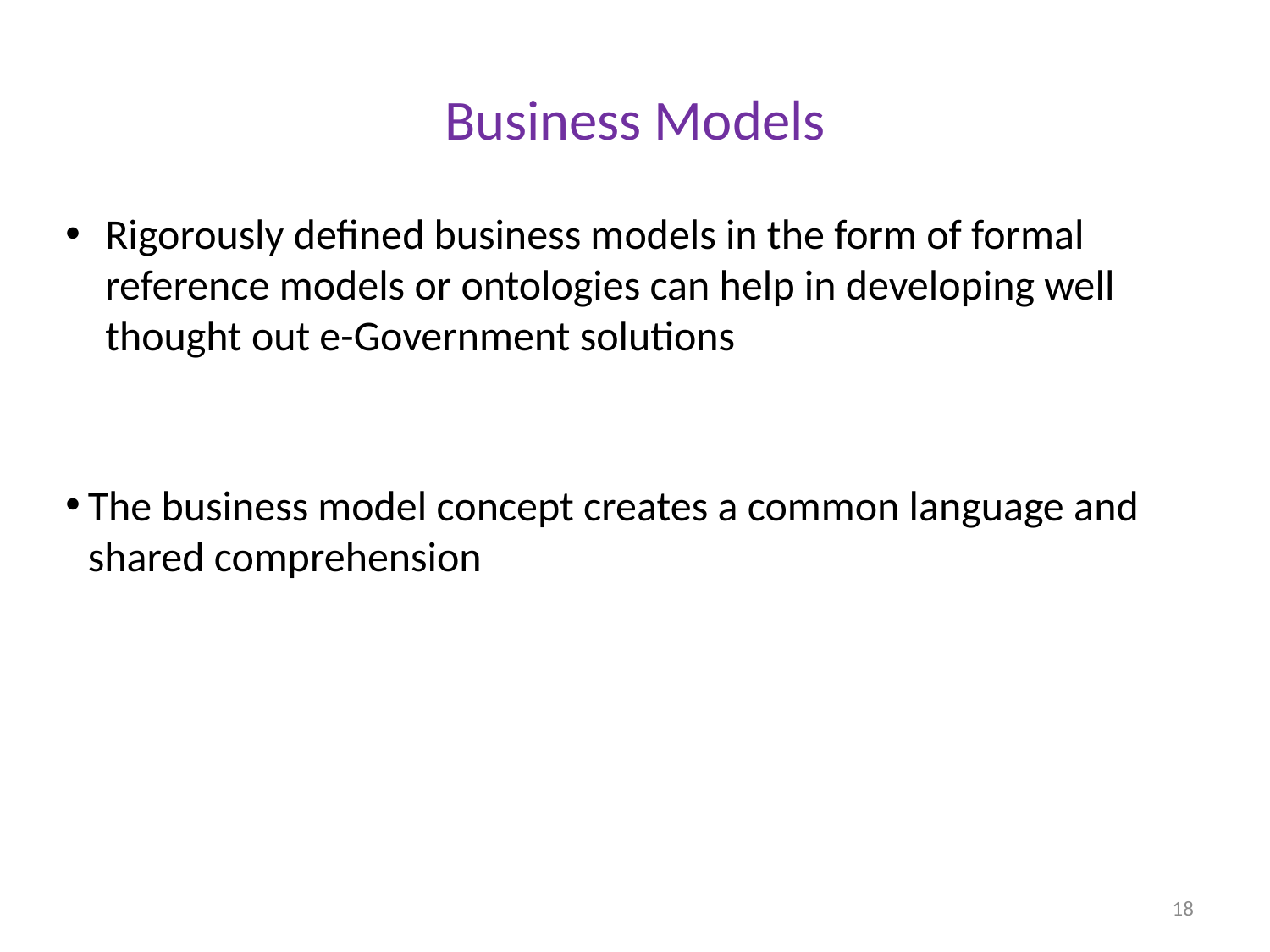

# Business Models
Rigorously defined business models in the form of formal reference models or ontologies can help in developing well thought out e-Government solutions

The business model concept creates a common language and shared comprehension
18